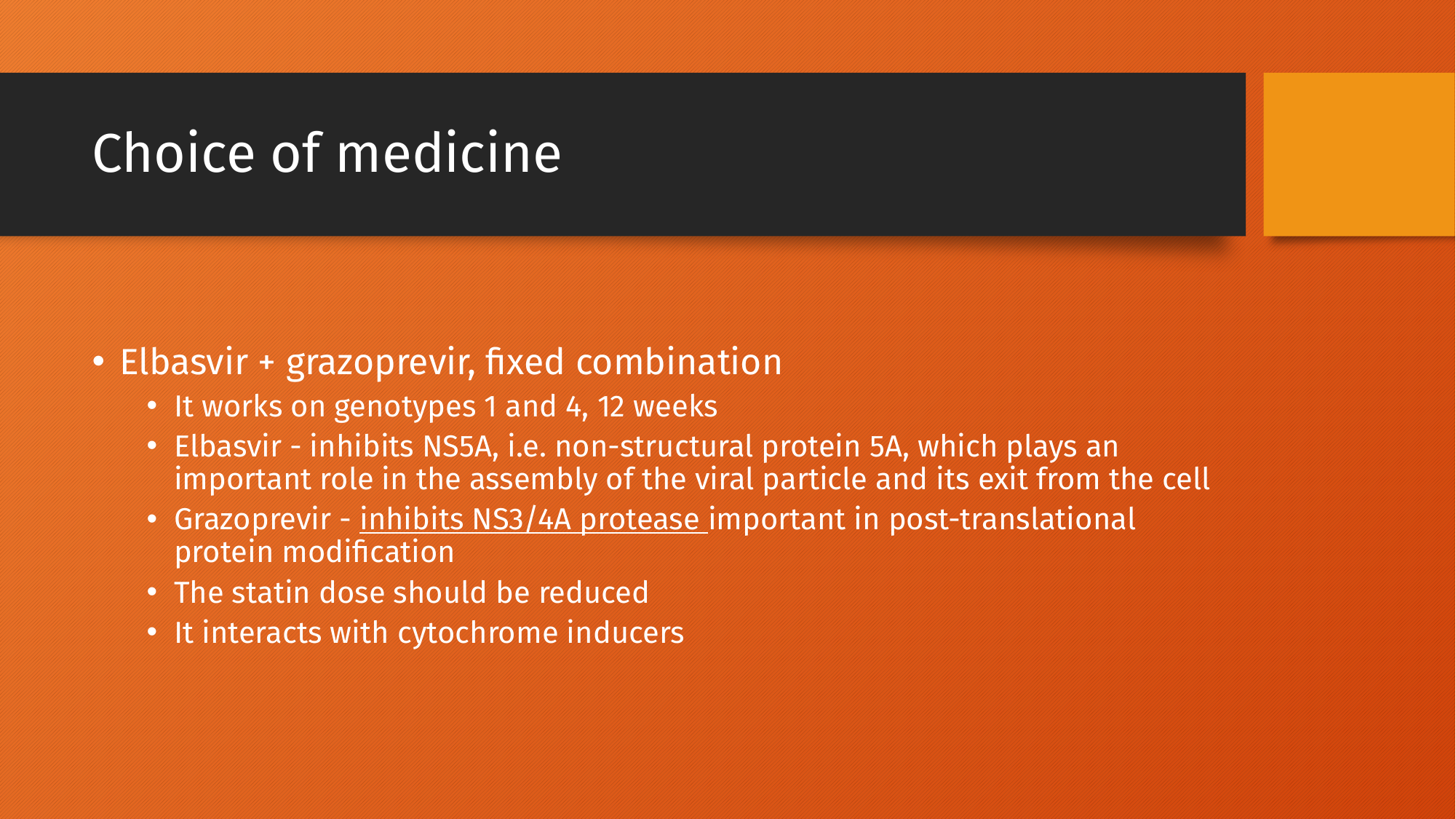

# Choice of medicine

Elbasvir + grazoprevir, fixed combination
It works on genotypes 1 and 4, 12 weeks
Elbasvir - inhibits NS5A, i.e. non-structural protein 5A, which plays an important role in the assembly of the viral particle and its exit from the cell
Grazoprevir - inhibits NS3/4A protease important in post-translational protein modification
The statin dose should be reduced
It interacts with cytochrome inducers